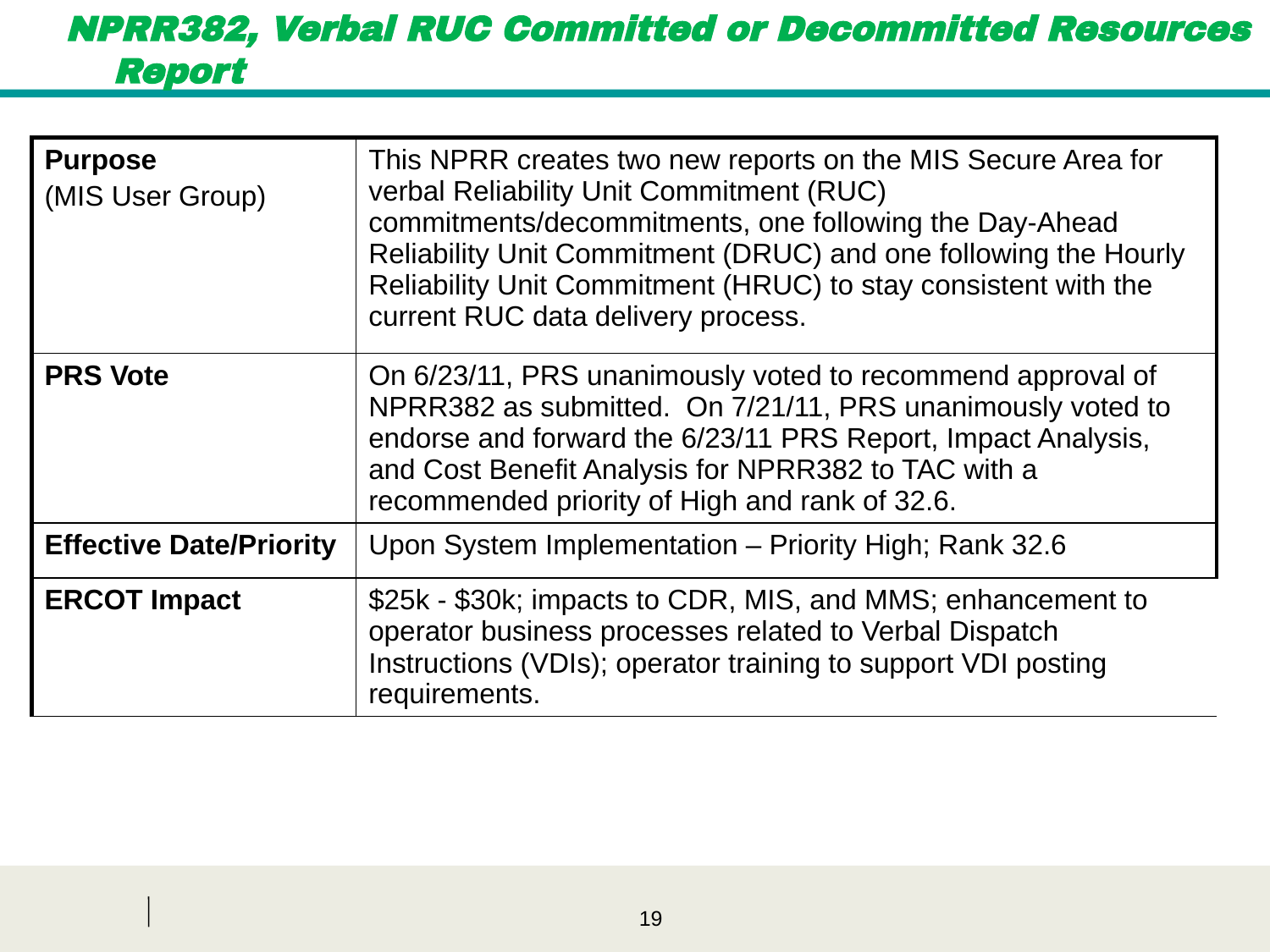

NPRR382, Verbal RUC Committed or Decommitted Resources Report
| Purpose (MIS User Group) | This NPRR creates two new reports on the MIS Secure Area for verbal Reliability Unit Commitment (RUC) commitments/decommitments, one following the Day-Ahead Reliability Unit Commitment (DRUC) and one following the Hourly Reliability Unit Commitment (HRUC) to stay consistent with the current RUC data delivery process. |
| --- | --- |
| PRS Vote | On 6/23/11, PRS unanimously voted to recommend approval of NPRR382 as submitted. On 7/21/11, PRS unanimously voted to endorse and forward the 6/23/11 PRS Report, Impact Analysis, and Cost Benefit Analysis for NPRR382 to TAC with a recommended priority of High and rank of 32.6. |
| Effective Date/Priority | Upon System Implementation – Priority High; Rank 32.6 |
| ERCOT Impact | $25k - $30k; impacts to CDR, MIS, and MMS; enhancement to operator business processes related to Verbal Dispatch Instructions (VDIs); operator training to support VDI posting requirements. |